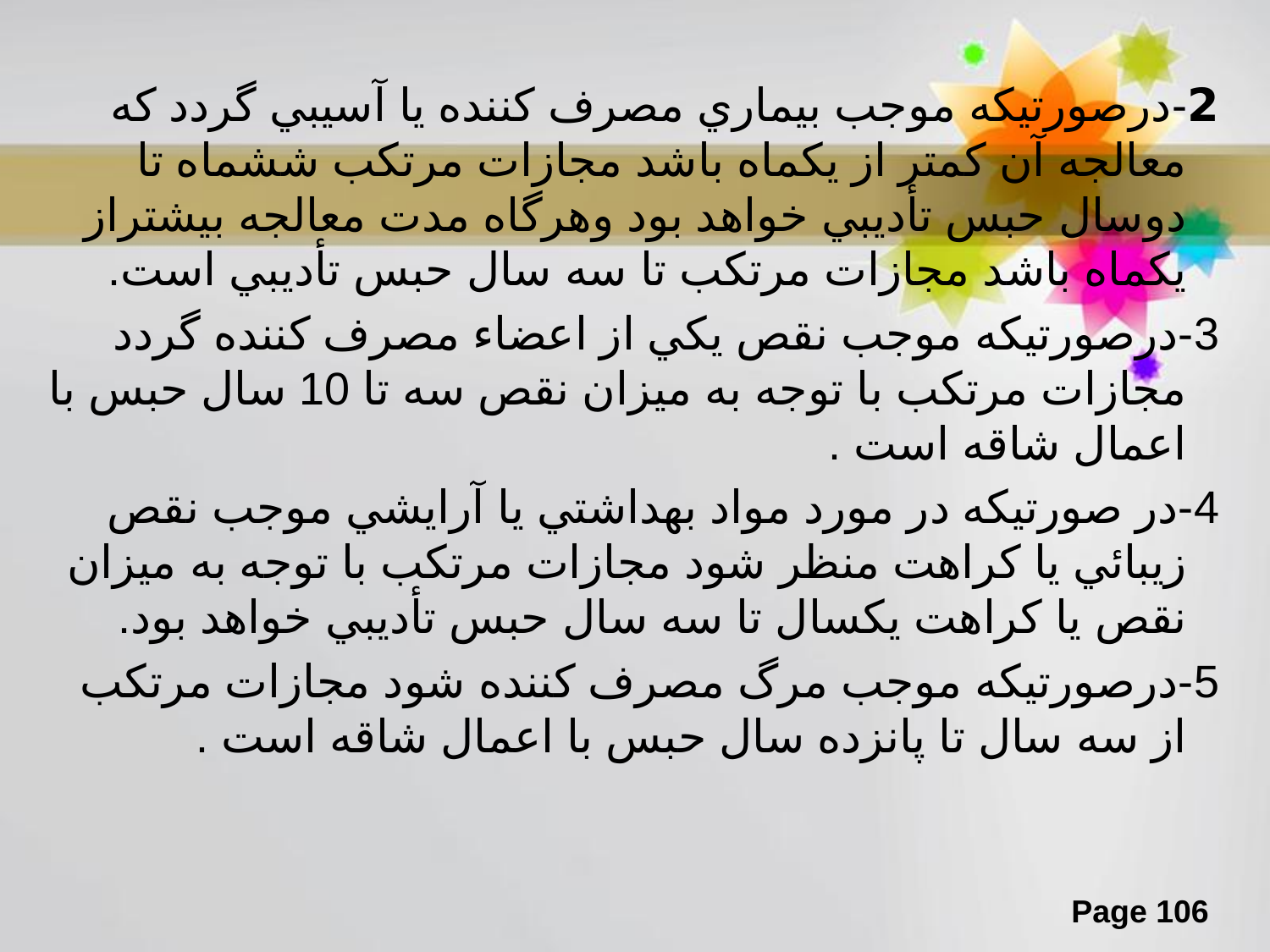

2-درصورتيكه موجب بيماري مصرف كننده يا آسيبي گردد كه معالجه آن كمتر از يكماه باشد مجازات مرتكب ششماه تا دوسال حبس تأديبي خواهد بود وهرگاه مدت معالجه بيشتراز يكماه باشد مجازات مرتكب تا سه سال حبس تأديبي است.
3-درصورتيكه موجب نقص يكي از اعضاء مصرف كننده گردد مجازات مرتكب با توجه به ميزان نقص سه تا 10 سال حبس با اعمال شاقه است .
4-در صورتيكه در مورد مواد بهداشتي يا آرايشي موجب نقص زيبائي يا كراهت منظر شود مجازات مرتكب با توجه به ميزان نقص يا كراهت يكسال تا سه سال حبس تأديبي خواهد بود.
5-درصورتيكه موجب مرگ مصرف كننده شود مجازات مرتكب از سه سال تا پانزده سال حبس با اعمال شاقه است .